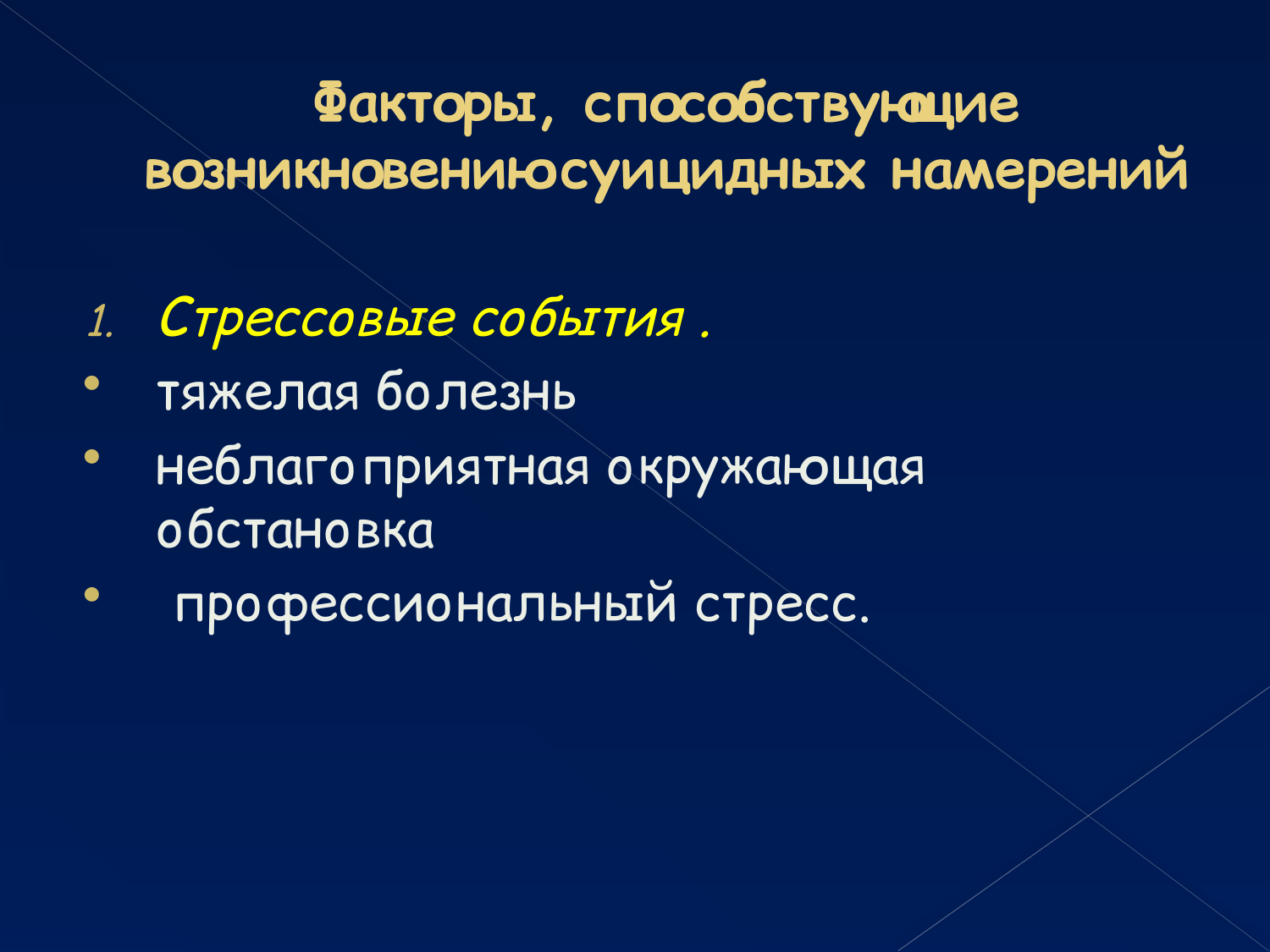

# Факторы, способствующие возникновению суицидных намерений
Стрессовые события .
тяжелая болезнь
неблагоприятная окружающая обстановка
 профессиональный стресс.